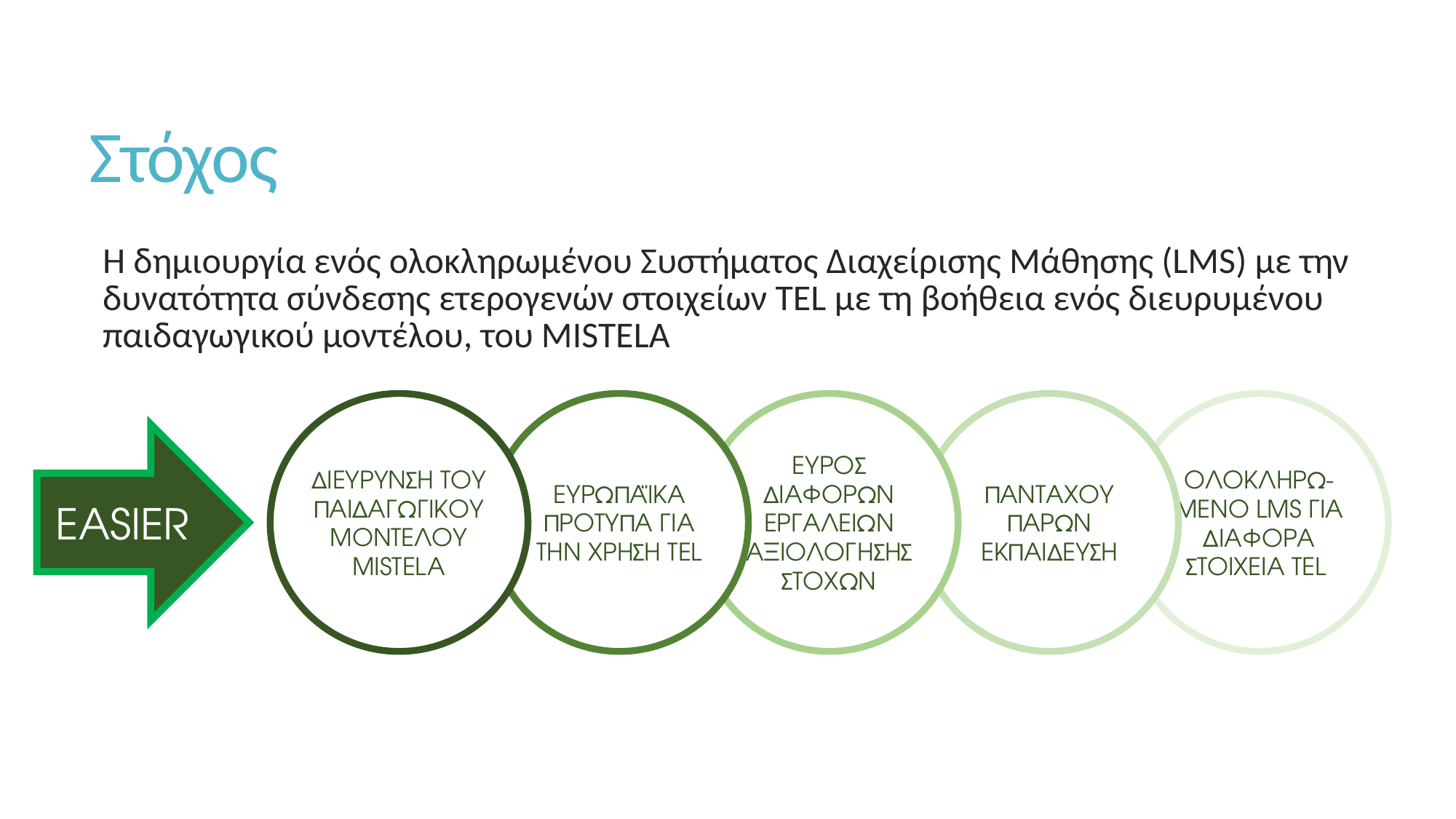

# Στόχος
Η δημιουργία ενός ολοκληρωμένου Συστήματος Διαχείρισης Μάθησης (LMS) με την δυνατότητα σύνδεσης ετερογενών στοιχείων TEL με τη βοήθεια ενός διευρυμένου παιδαγωγικού μοντέλου, του MISTELA
ΔΙΕΥΡΥΝΣΗ ΤΟΥ ΠΑΙΔΑΓΩΓΙΚΟΥ ΜΟΝΤΕΛΟΥ MISTELA
ΕΥΡΩΠΑΪΚΑ ΠΡΟΤΥΠΑ ΓΙΑ ΤΗN ΧΡΗΣΗ TEL
ΕΥΡΟΣ ΔΙΑΦΟΡΩΝ ΕΡΓΑΛΕΙΩΝ ΑΞΙΟΛΟΓΗΣΗΣ ΣΤΟΧΩΝ
ΠΑΝΤΑΧΟΥ ΠΑΡΩΝ ΕΚΠΑΙΔΕΥΣΗ
ΟΛΟΚΛΗΡΩ-ΜΕΝΟ LMS ΓΙΑ ΔΙΑΦΟΡΑ ΣΤΟΙΧΕΙΑ TEL
EASIER